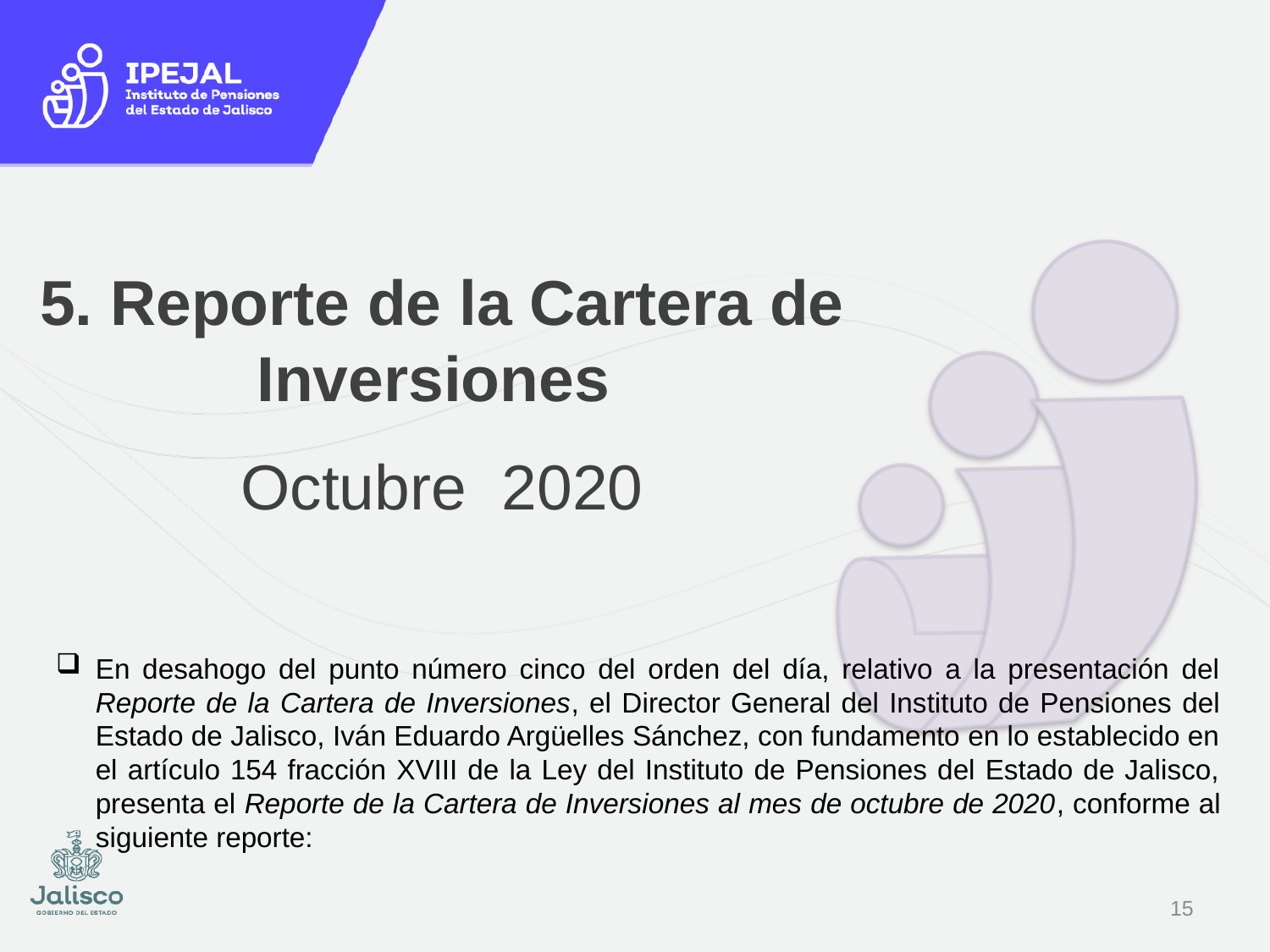

# 5. Reporte de la Cartera de Inversiones
Octubre  2020
En desahogo del punto número cinco del orden del día, relativo a la presentación del Reporte de la Cartera de Inversiones, el Director General del Instituto de Pensiones del Estado de Jalisco, Iván Eduardo Argüelles Sánchez, con fundamento en lo establecido en el artículo 154 fracción XVIII de la Ley del Instituto de Pensiones del Estado de Jalisco, presenta el Reporte de la Cartera de Inversiones al mes de octubre de 2020, conforme al siguiente reporte:
15